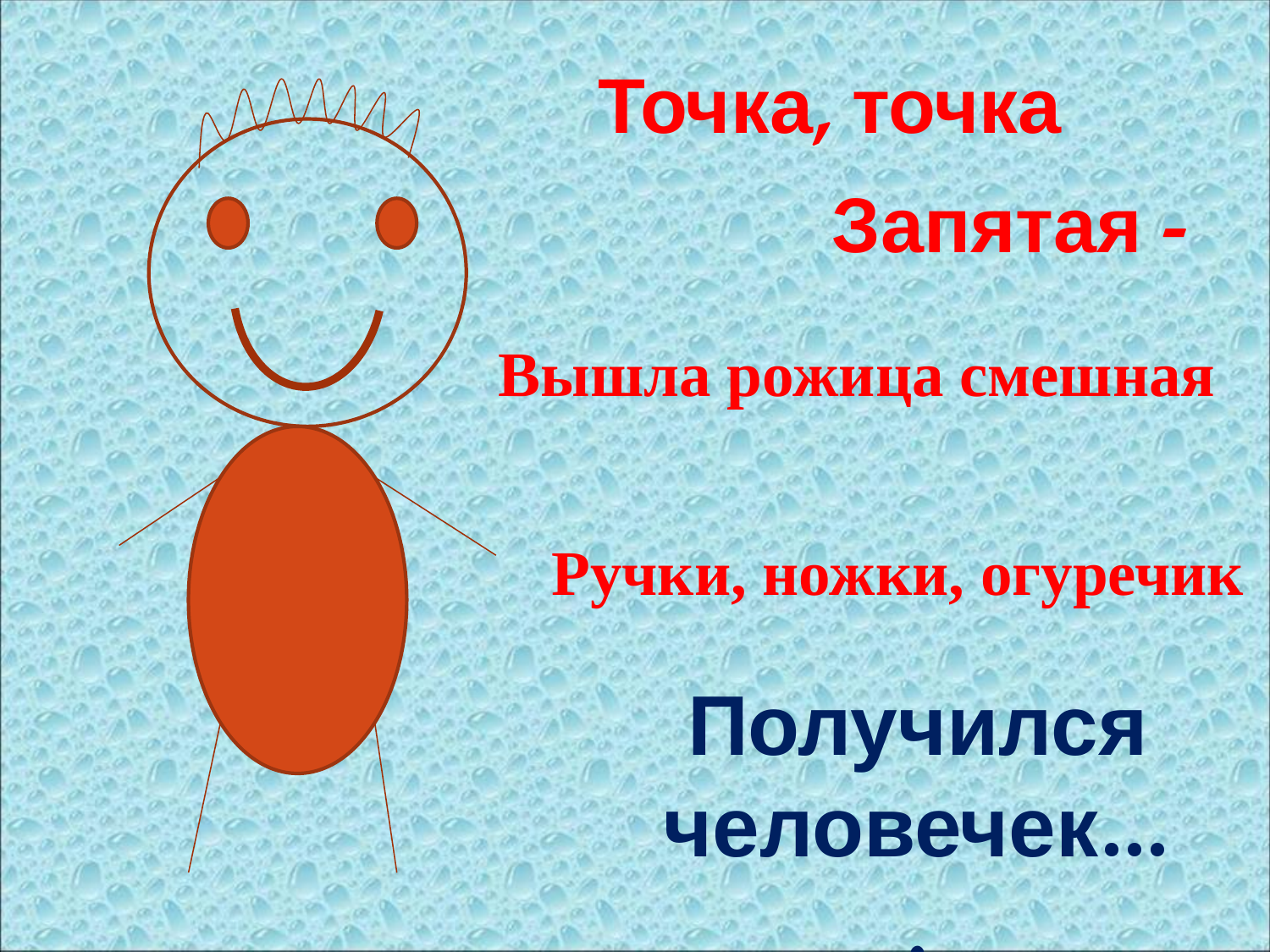

Точка, точка

Запятая -

Вышла рожица смешная

Ручки, ножки, огуречик
Получился человечек….